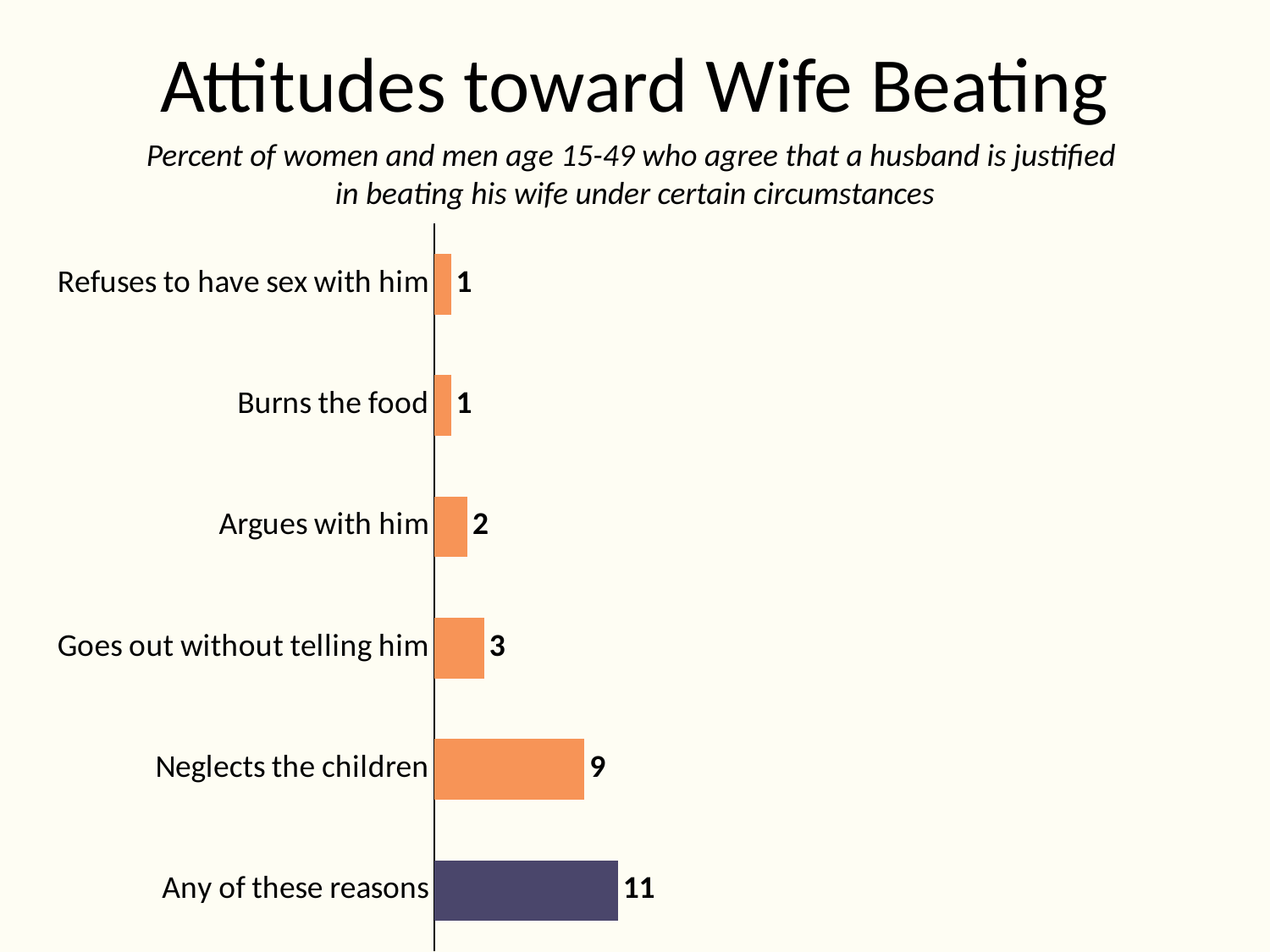

# Attitudes toward Wife Beating
Percent of women and men age 15-49 who agree that a husband is justified
in beating his wife under certain circumstances

### Chart

| Category | Women |
|---|---|
| Any of these reasons | 11.0 |
| Neglects the children | 9.0 |
| Goes out without telling him | 3.0 |
| Argues with him | 2.0 |
| Burns the food | 1.0 |
| Refuses to have sex with him | 1.0 |